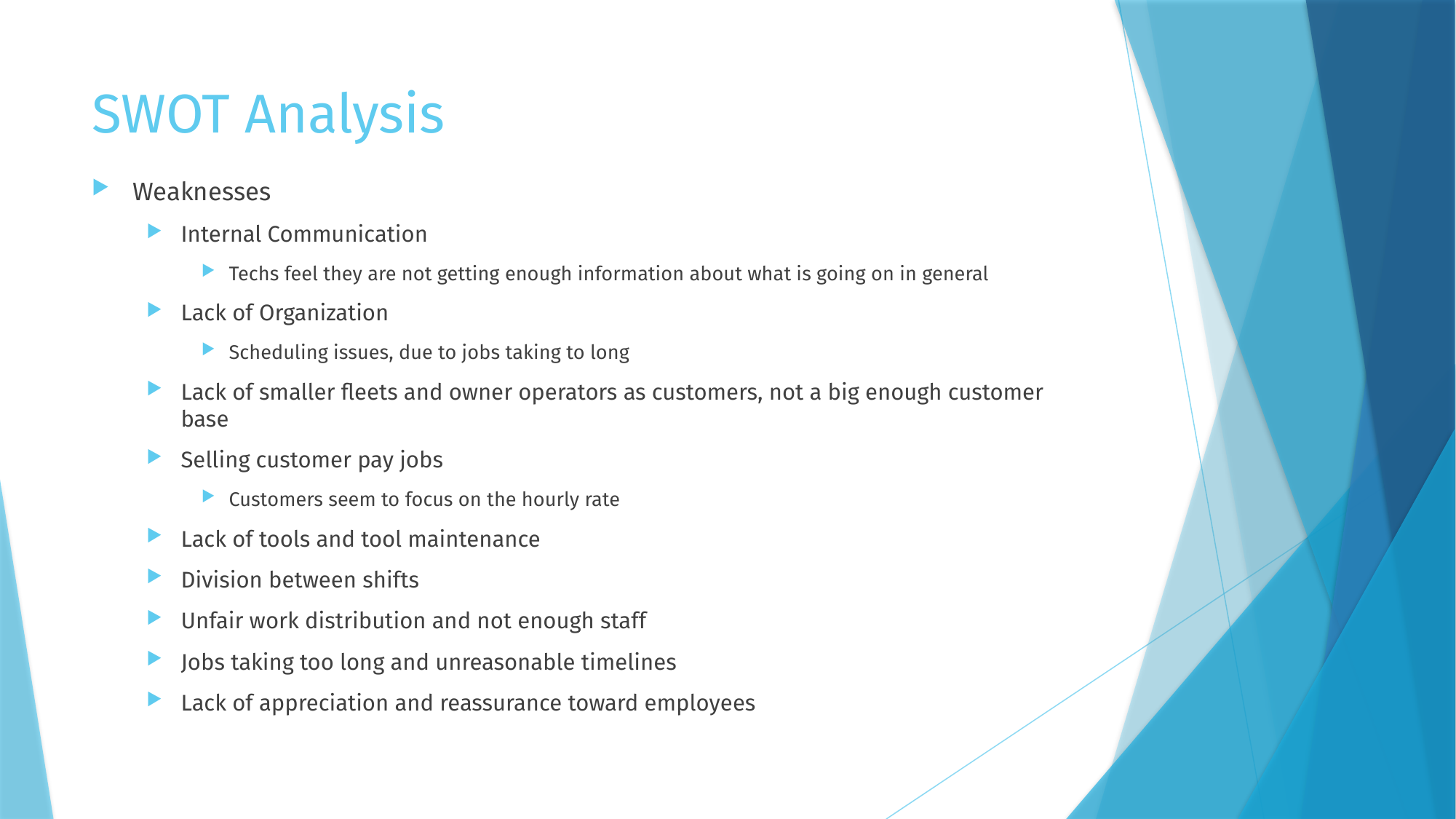

# SWOT Analysis
Weaknesses
Internal Communication
Techs feel they are not getting enough information about what is going on in general
Lack of Organization
Scheduling issues, due to jobs taking to long
Lack of smaller fleets and owner operators as customers, not a big enough customer base
Selling customer pay jobs
Customers seem to focus on the hourly rate
Lack of tools and tool maintenance
Division between shifts
Unfair work distribution and not enough staff
Jobs taking too long and unreasonable timelines
Lack of appreciation and reassurance toward employees